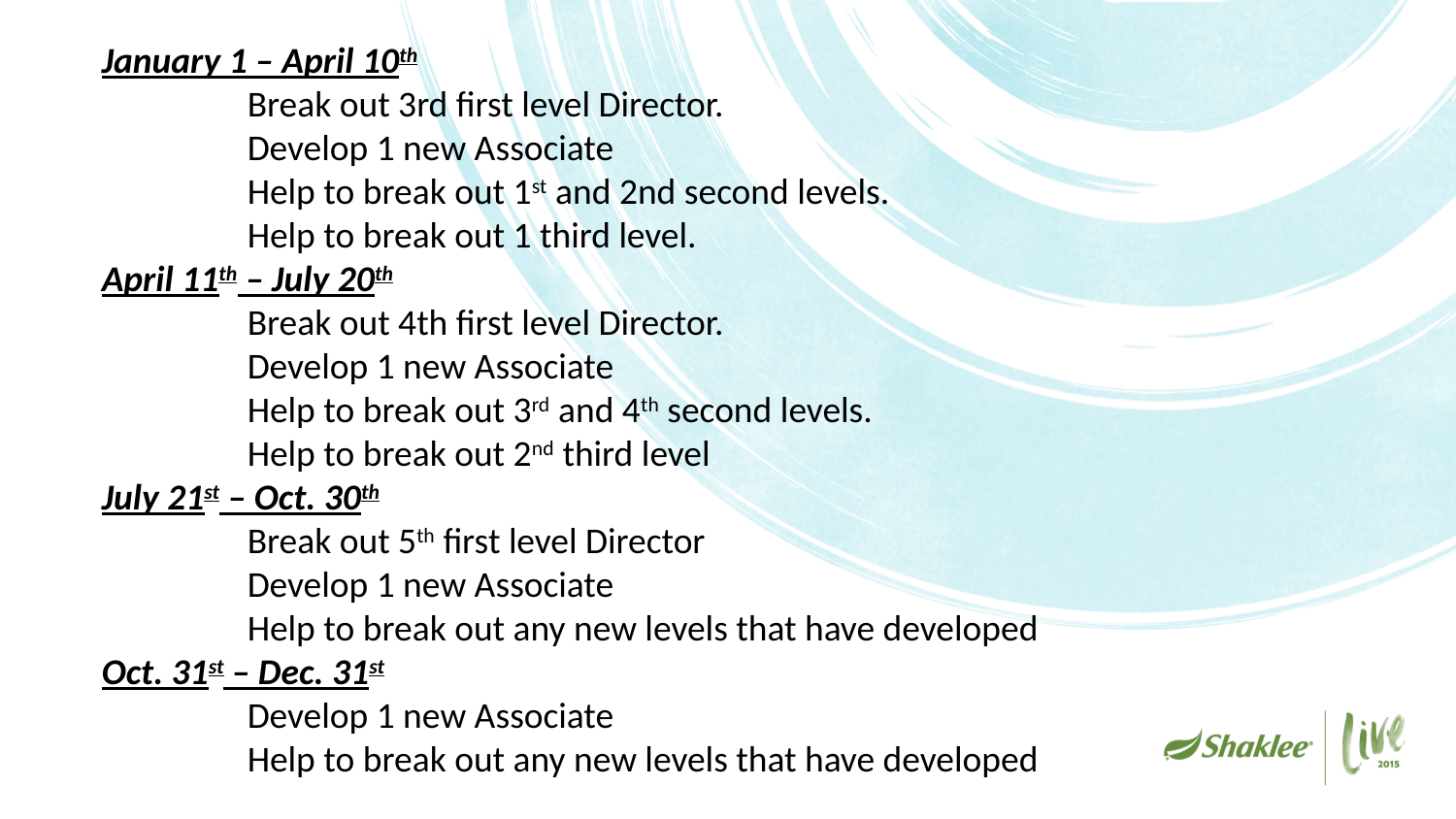

January 1 – April 10th
	Break out 3rd first level Director.
	Develop 1 new Associate
	Help to break out 1st and 2nd second levels.
	Help to break out 1 third level.
April 11th – July 20th
	Break out 4th first level Director.
	Develop 1 new Associate
	Help to break out 3rd and 4th second levels.
	Help to break out 2nd third level
July 21st – Oct. 30th
	Break out 5th first level Director
	Develop 1 new Associate
	Help to break out any new levels that have developed
Oct. 31st – Dec. 31st
	Develop 1 new Associate
	Help to break out any new levels that have developed